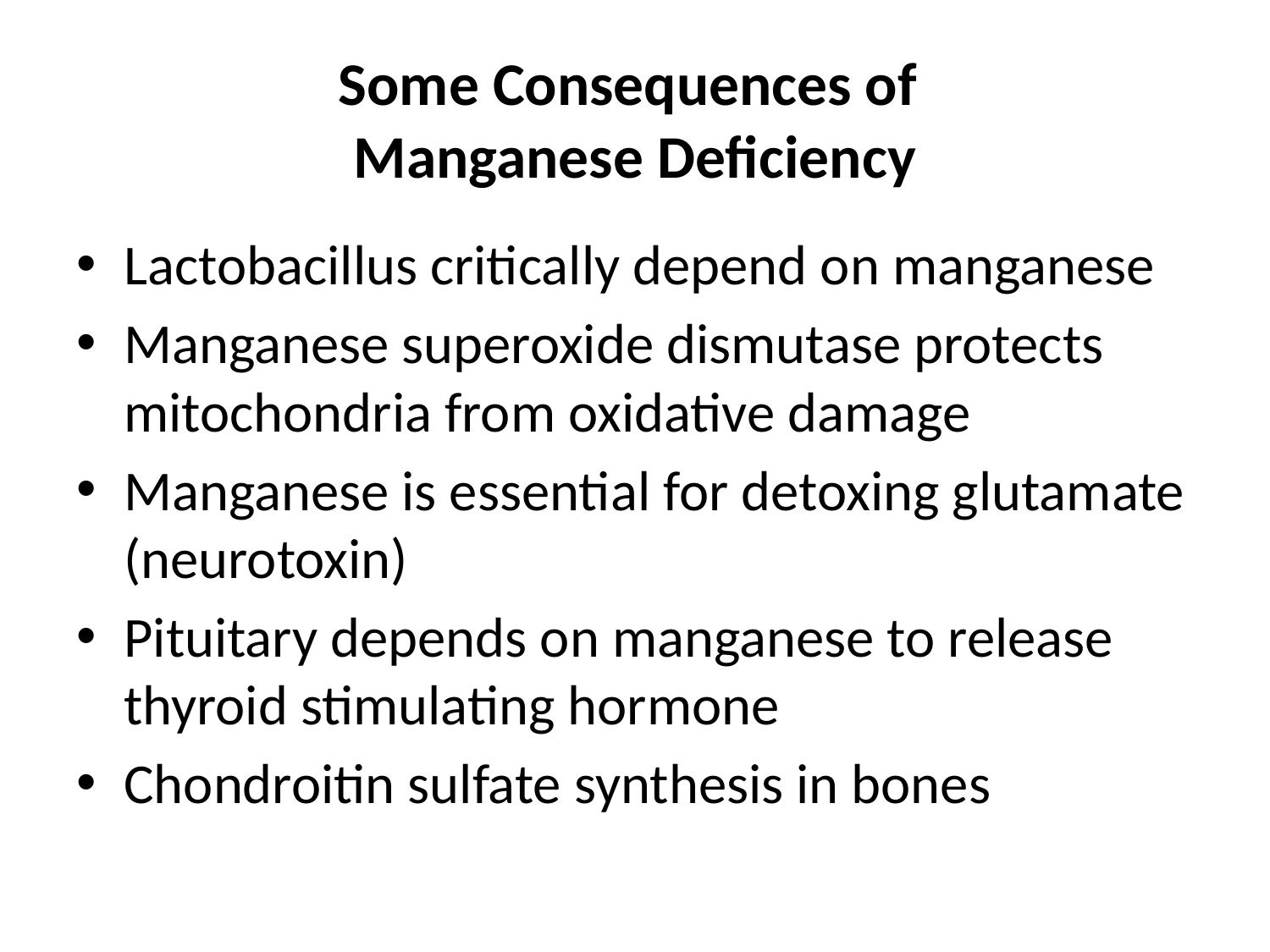

# Some Consequences of Manganese Deficiency
Lactobacillus critically depend on manganese
Manganese superoxide dismutase protects mitochondria from oxidative damage
Manganese is essential for detoxing glutamate (neurotoxin)
Pituitary depends on manganese to release thyroid stimulating hormone
Chondroitin sulfate synthesis in bones